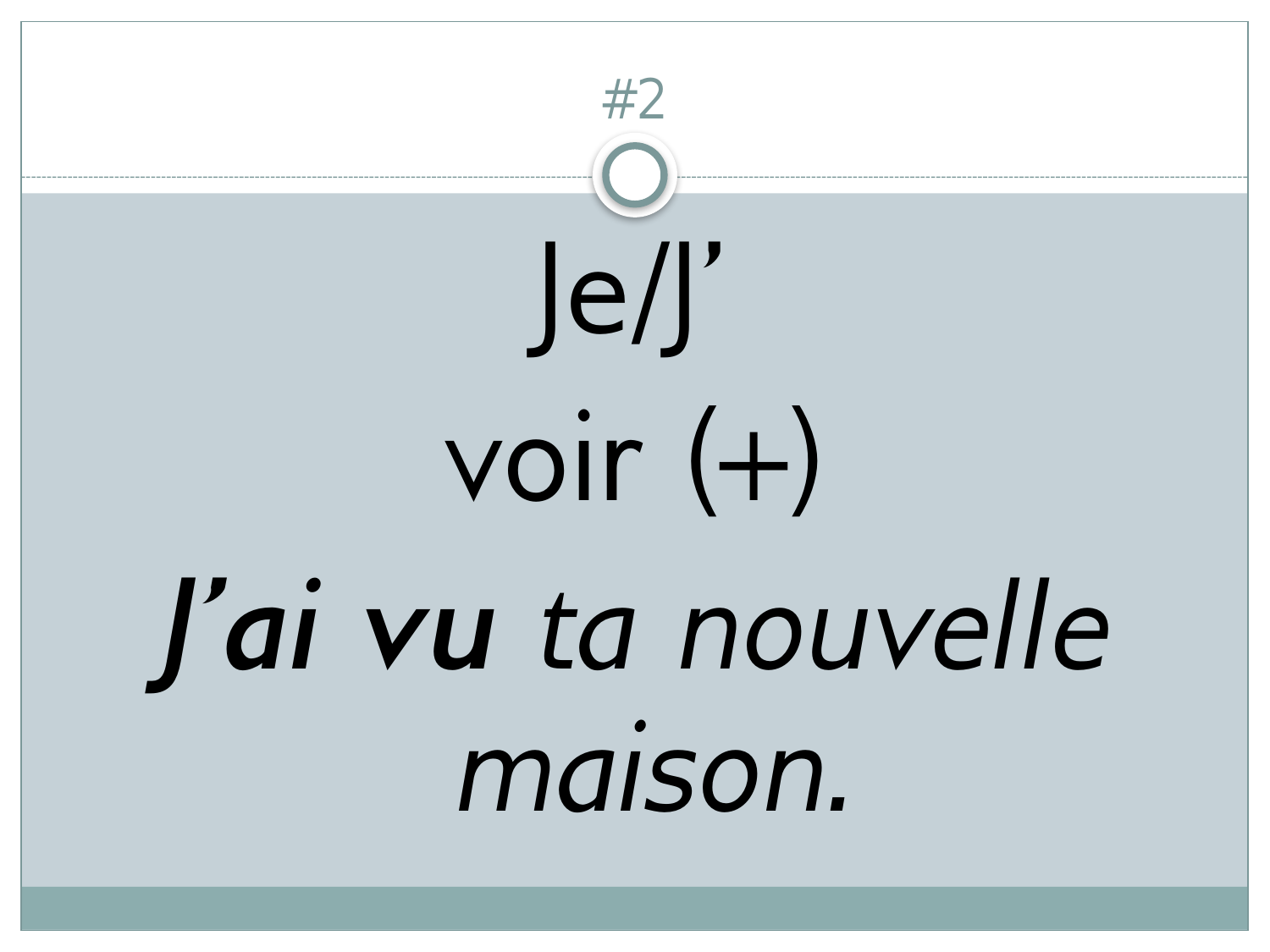

# #2
Je/J’
voir (+)
J’ai vu ta nouvelle maison.